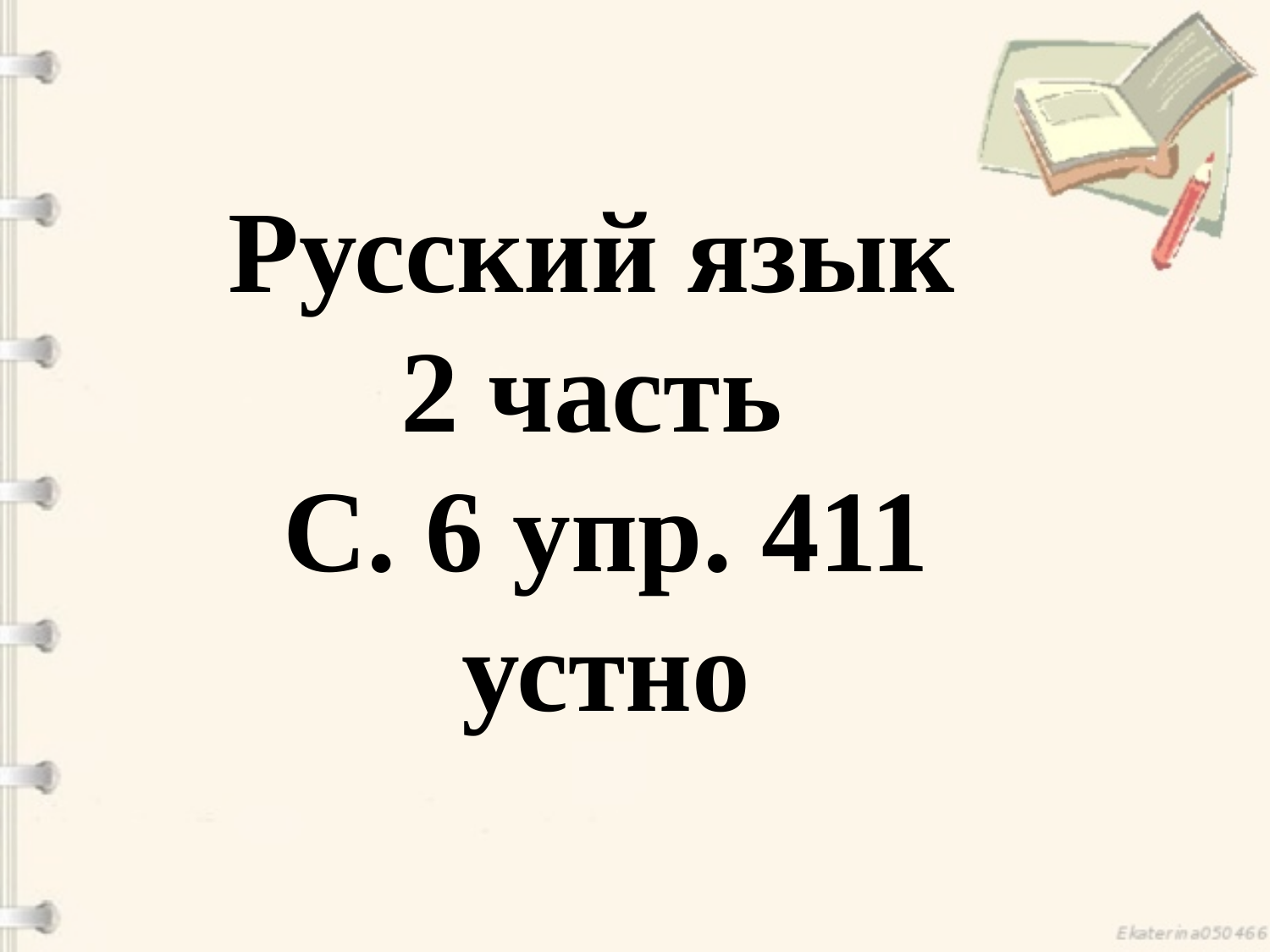

# Русский язык 2 часть С. 6 упр. 411 устно